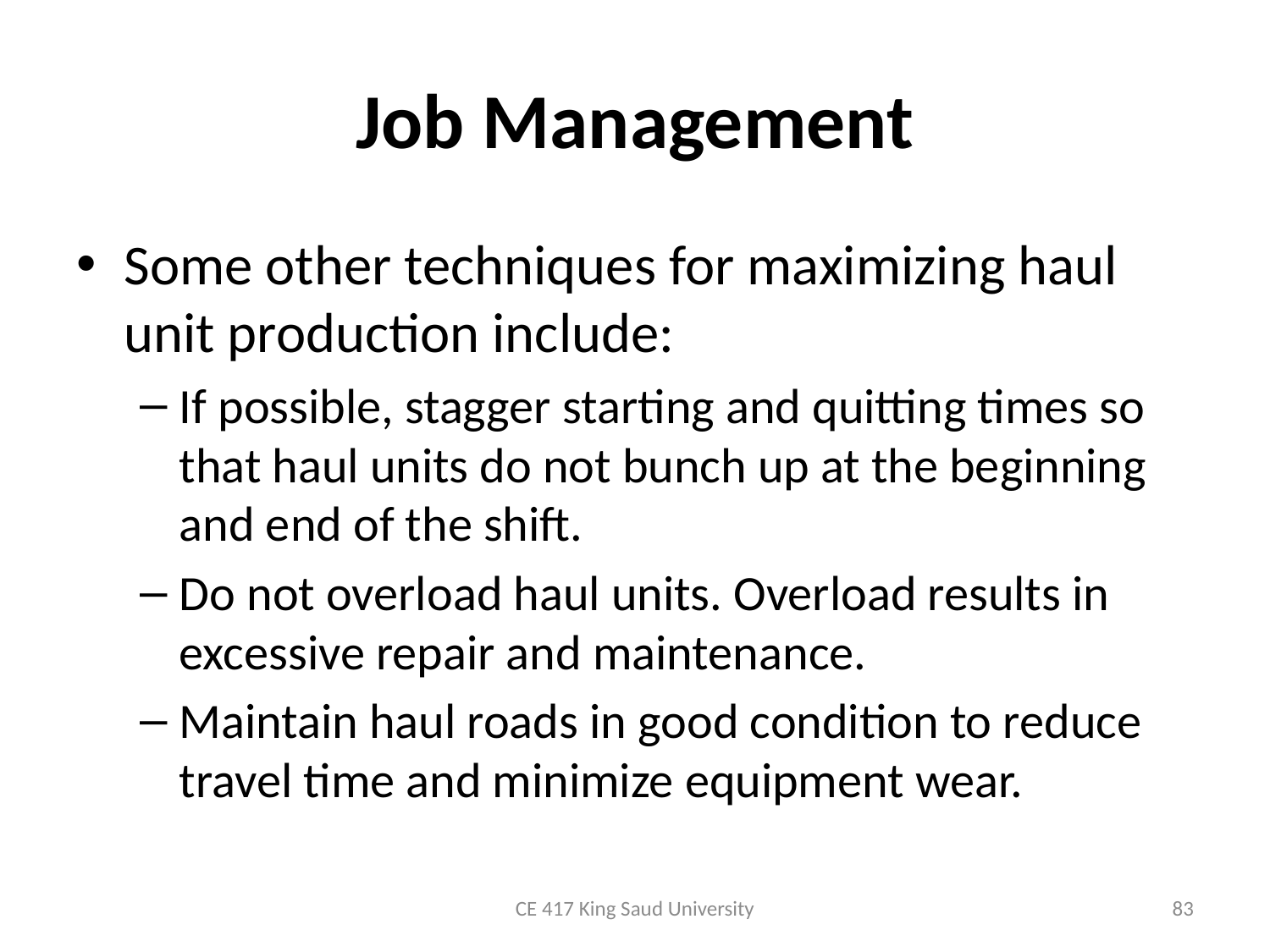

# Job Management
Some other techniques for maximizing haul unit production include:
If possible, stagger starting and quitting times so that haul units do not bunch up at the beginning and end of the shift.
Do not overload haul units. Overload results in excessive repair and maintenance.
Maintain haul roads in good condition to reduce travel time and minimize equipment wear.
CE 417 King Saud University
83